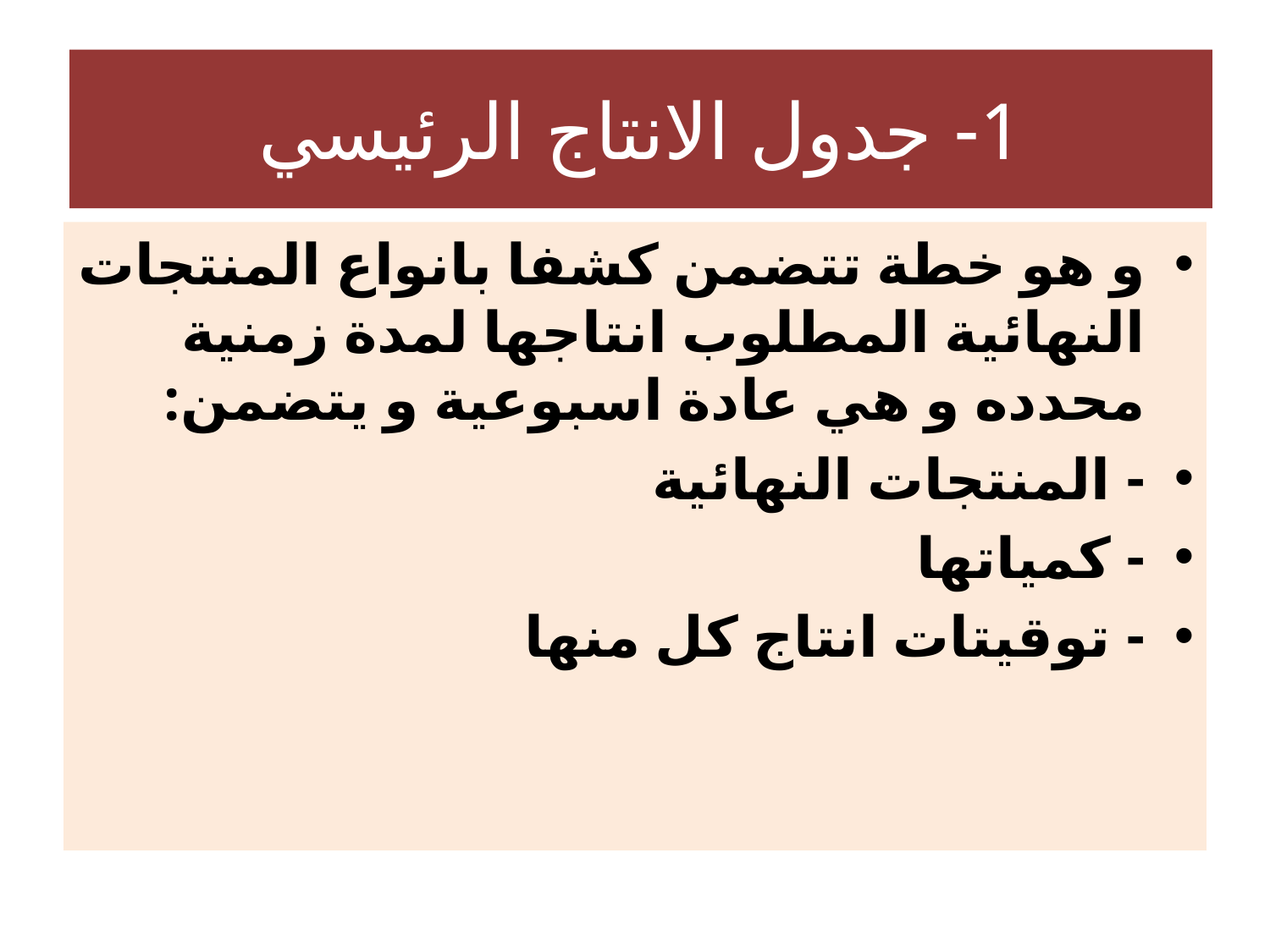

# 1- جدول الانتاج الرئيسي
و هو خطة تتضمن كشفا بانواع المنتجات النهائية المطلوب انتاجها لمدة زمنية محدده و هي عادة اسبوعية و يتضمن:
- المنتجات النهائية
- كمياتها
- توقيتات انتاج كل منها